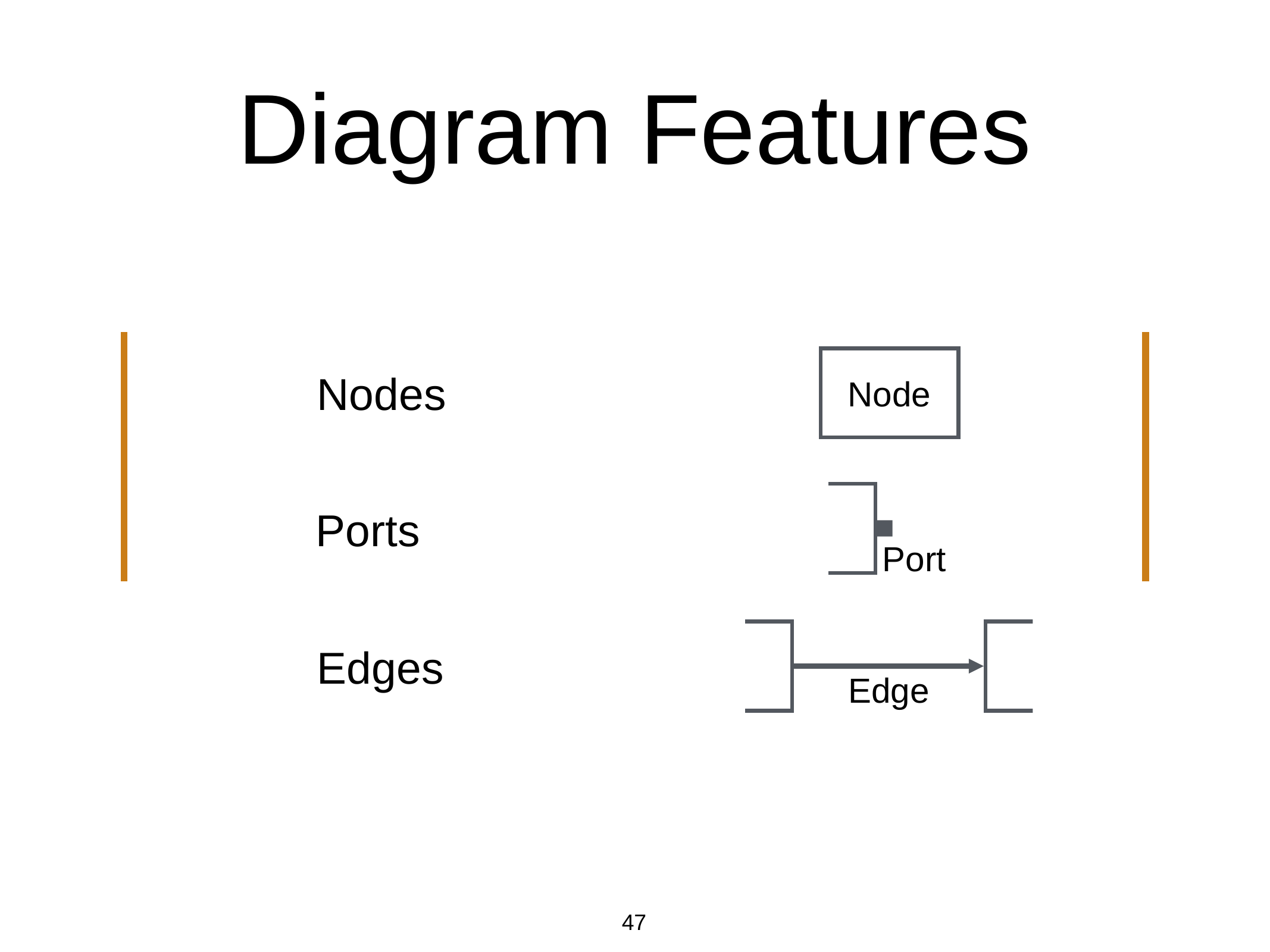

# Diagram Features

Node
Nodes

Port
Ports

Edge

Edges
47